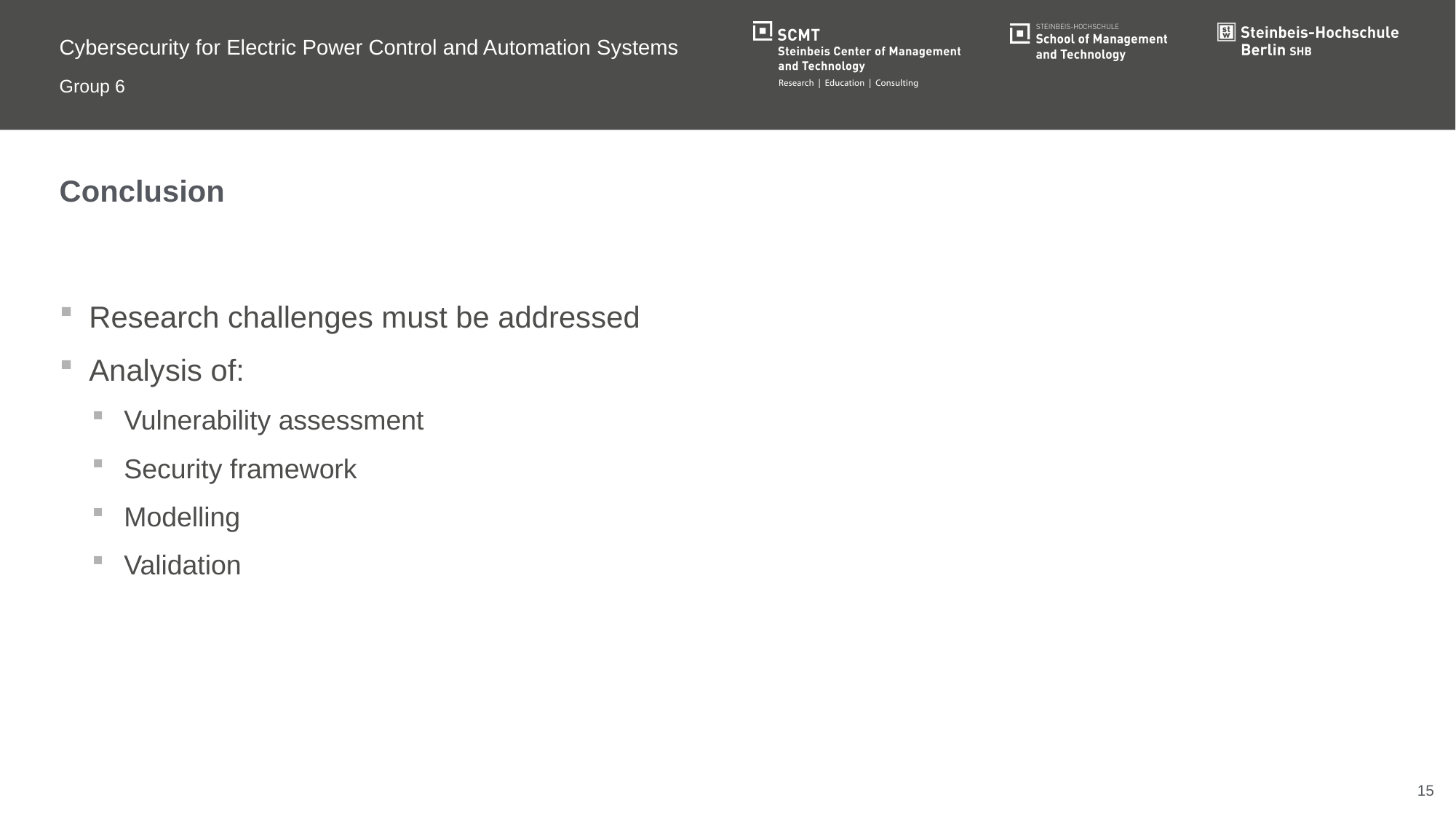

Cybersecurity for Electric Power Control and Automation Systems

Group 6
Conclusion
Research challenges must be addressed
Analysis of:
Vulnerability assessment
Security framework
Modelling
Validation